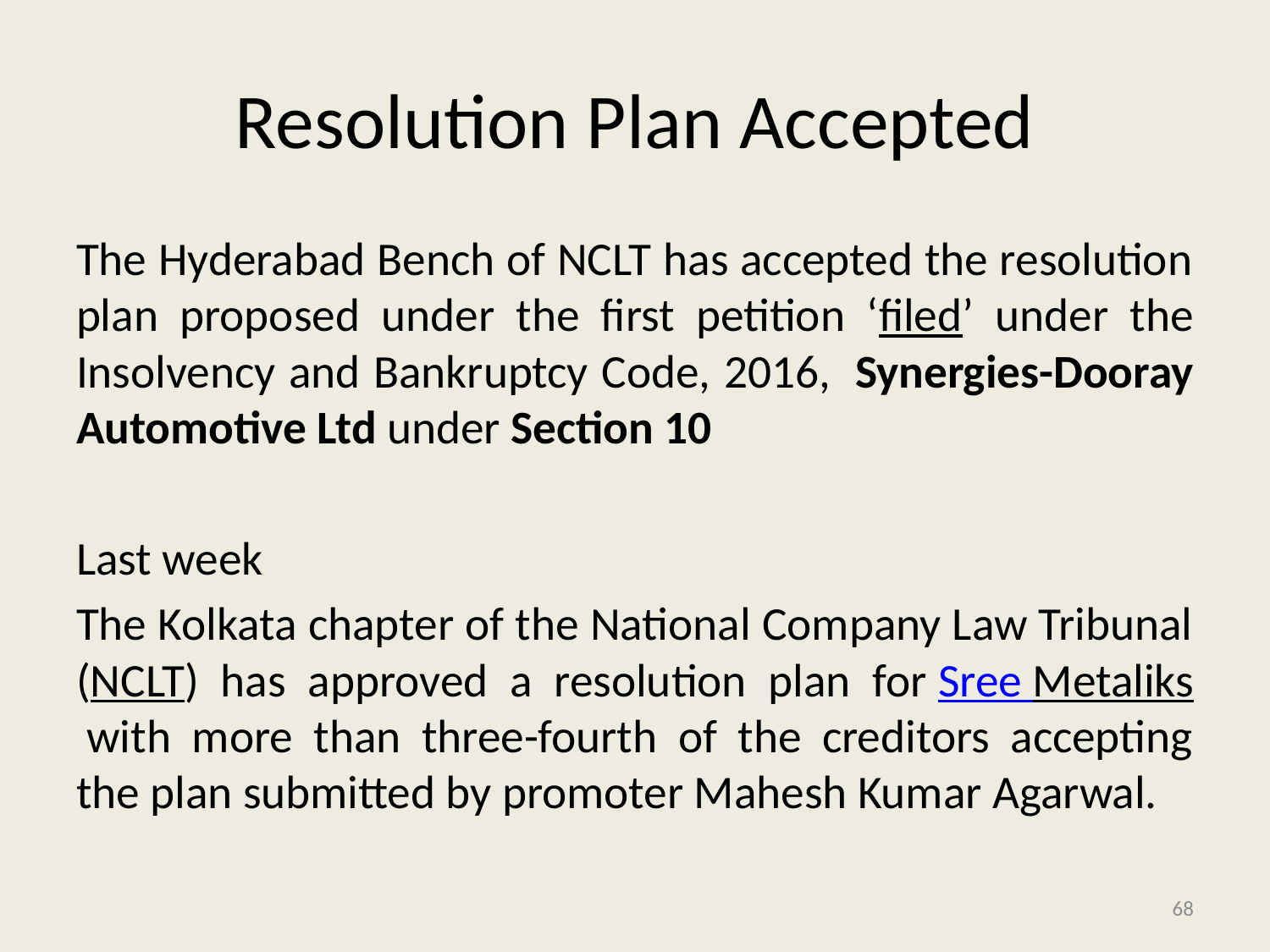

# Resolution Plan Accepted
The Hyderabad Bench of NCLT has accepted the resolution plan proposed under the first petition ‘filed’ under the Insolvency and Bankruptcy Code, 2016,  Synergies-Dooray Automotive Ltd under Section 10

Last week
The Kolkata chapter of the National Company Law Tribunal (NCLT) has approved a resolution plan for Sree Metaliks with more than three-fourth of the creditors accepting the plan submitted by promoter Mahesh Kumar Agarwal.
68